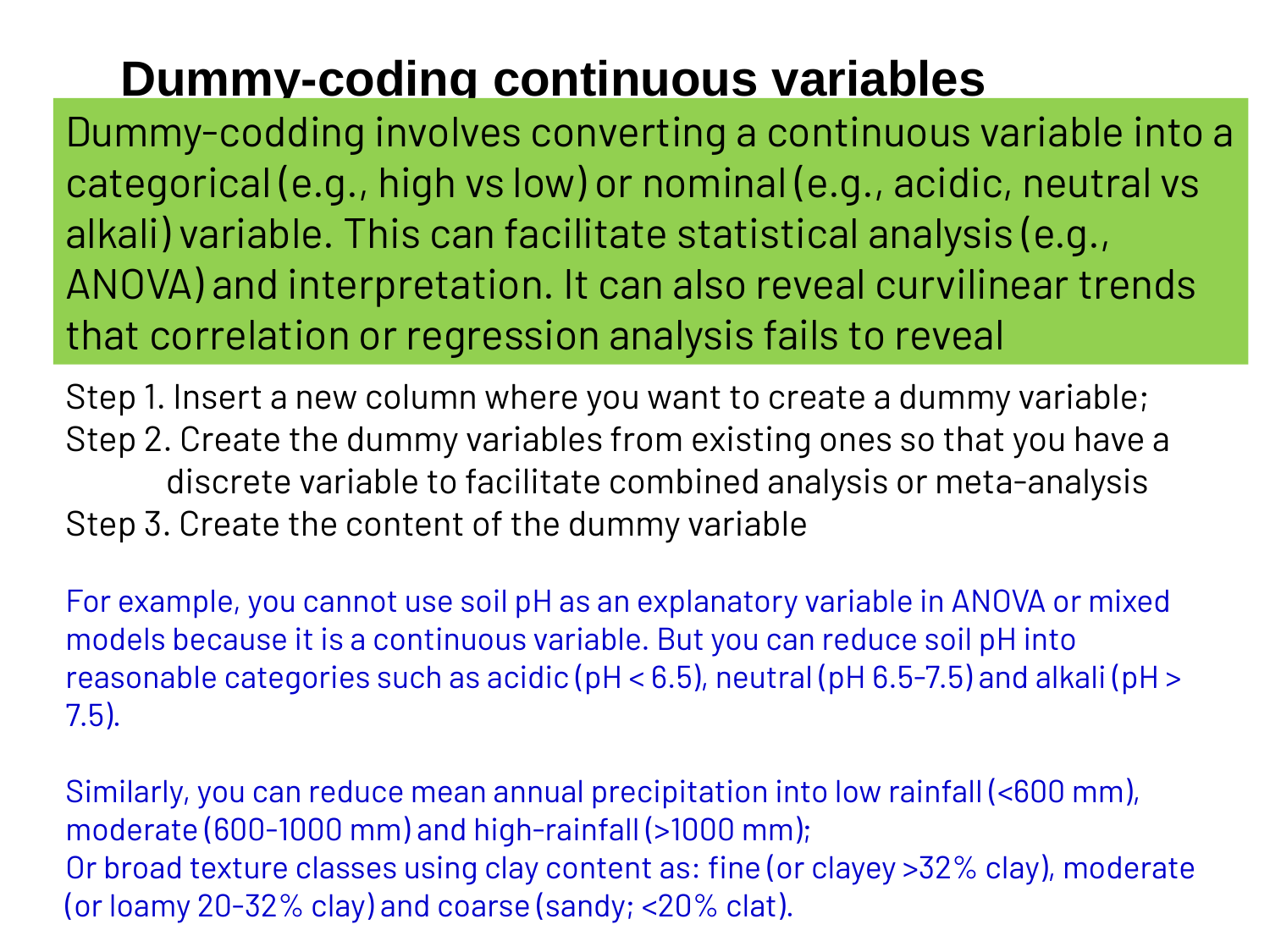

Dummy-coding continuous variables
Dummy-codding involves converting a continuous variable into a categorical (e.g., high vs low) or nominal (e.g., acidic, neutral vs alkali) variable. This can facilitate statistical analysis (e.g., ANOVA) and interpretation. It can also reveal curvilinear trends that correlation or regression analysis fails to reveal
Step 1. Insert a new column where you want to create a dummy variable;
Step 2. Create the dummy variables from existing ones so that you have a discrete variable to facilitate combined analysis or meta-analysis
Step 3. Create the content of the dummy variable

For example, you cannot use soil pH as an explanatory variable in ANOVA or mixed models because it is a continuous variable. But you can reduce soil pH into reasonable categories such as acidic (pH < 6.5), neutral (pH 6.5-7.5) and alkali (pH > 7.5).

Similarly, you can reduce mean annual precipitation into low rainfall (<600 mm), moderate (600-1000 mm) and high-rainfall (>1000 mm);
Or broad texture classes using clay content as: fine (or clayey >32% clay), moderate (or loamy 20-32% clay) and coarse (sandy; <20% clat).